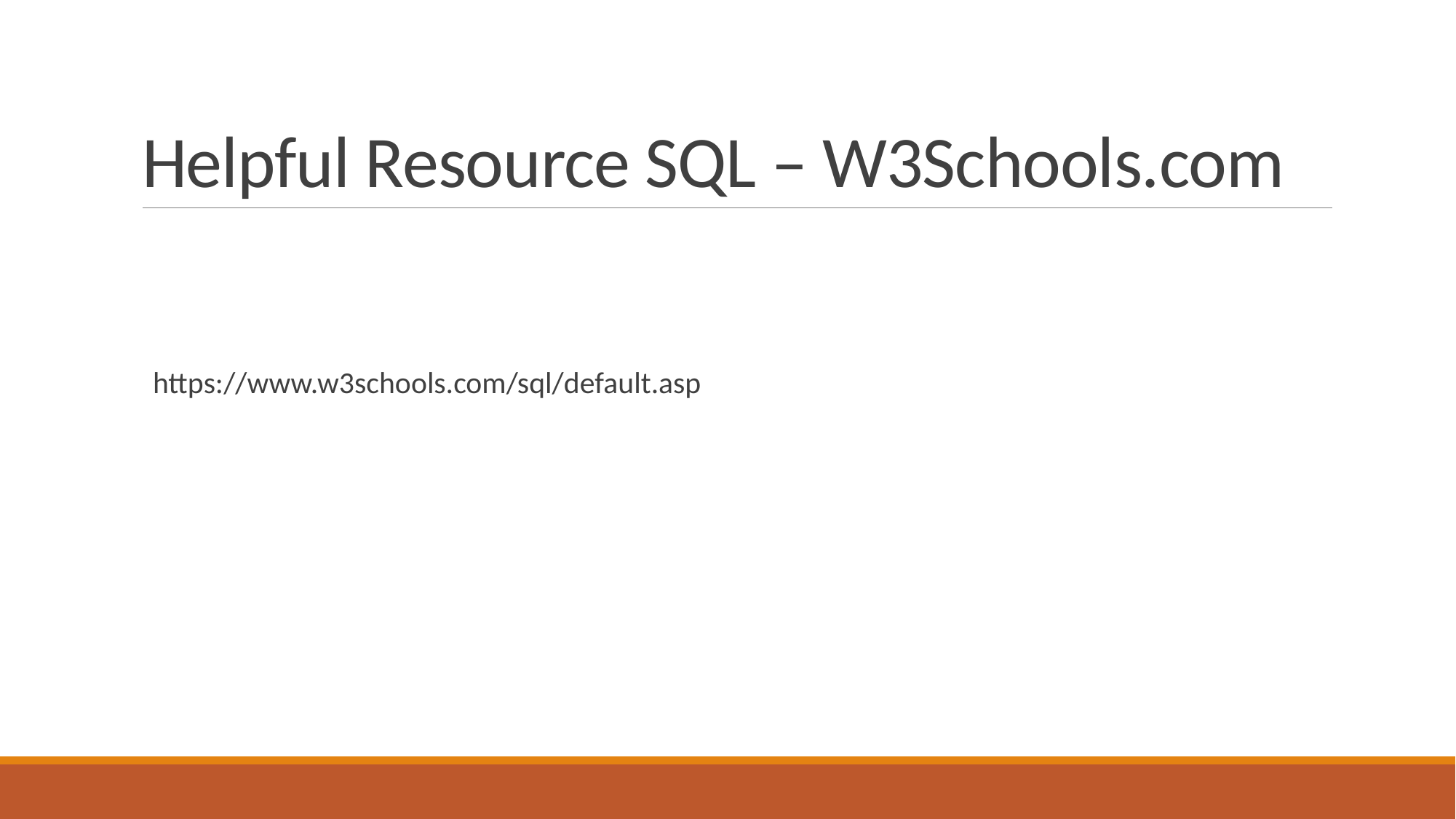

# Helpful Resource SQL – W3Schools.com

https://www.w3schools.com/sql/default.asp